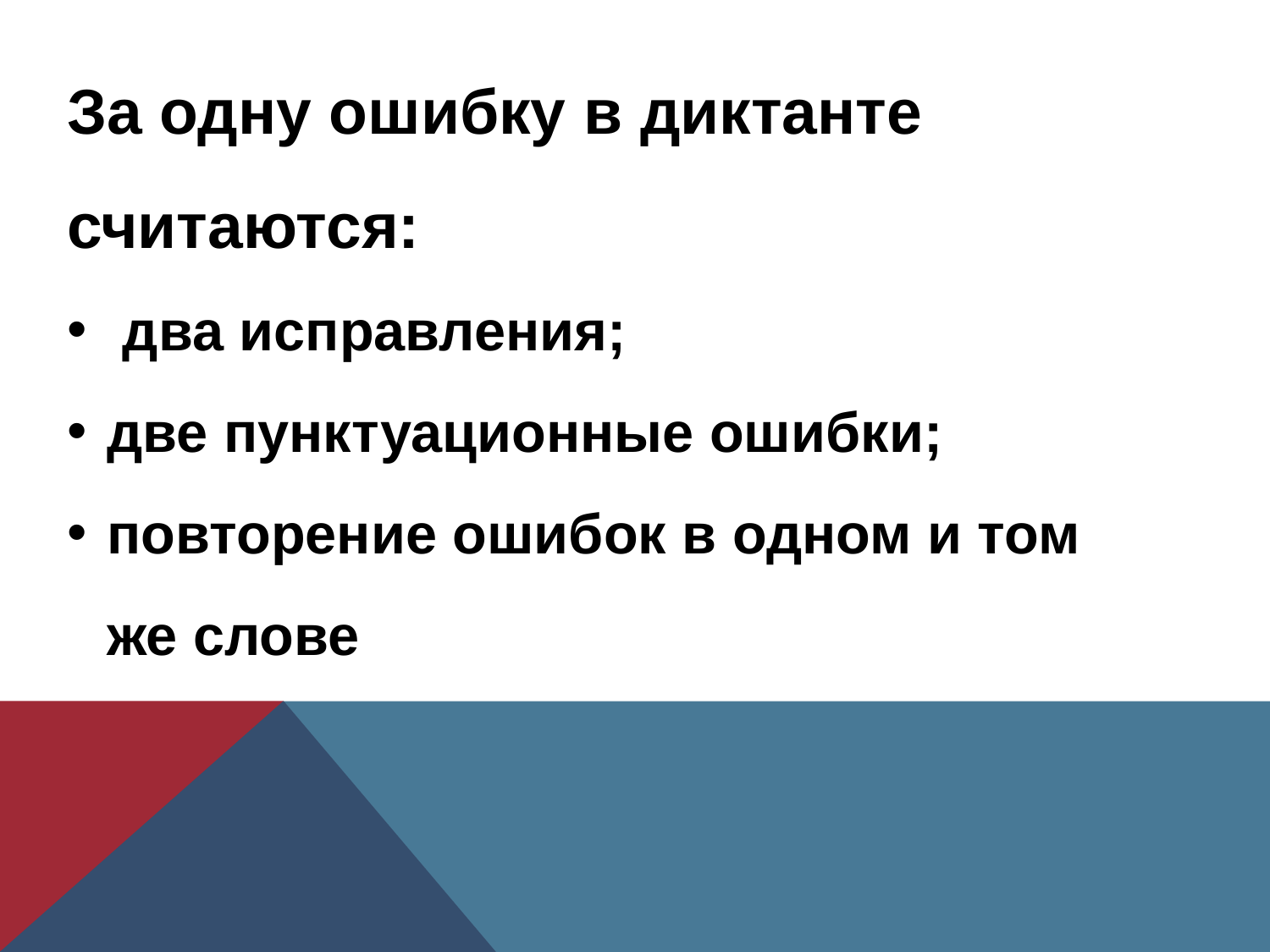

За одну ошибку в диктанте считаются:
 два исправления;
две пунктуационные ошибки;
повторение ошибок в одном и том же слове